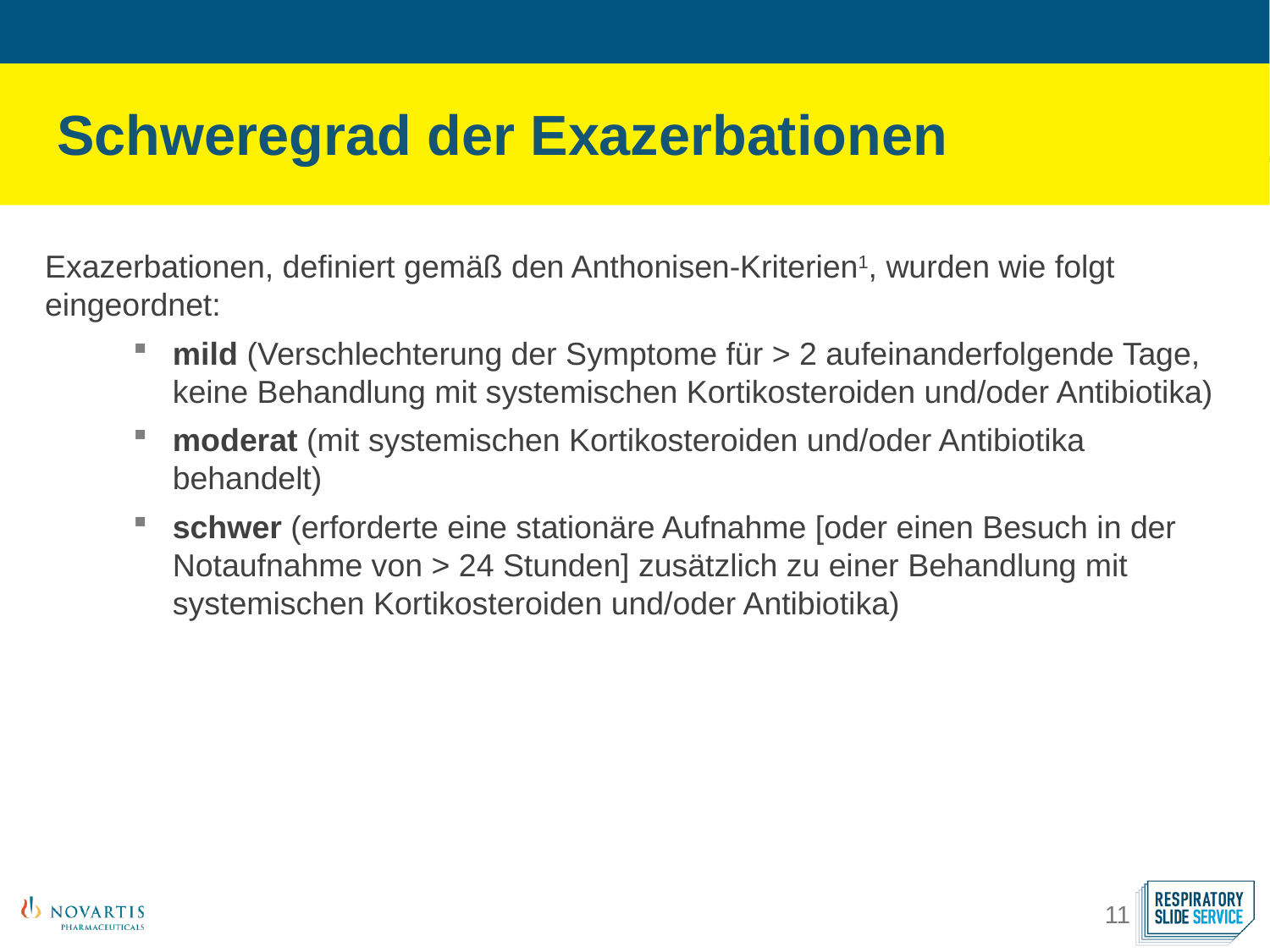

Schweregrad der Exazerbationen
Exazerbationen, definiert gemäß den Anthonisen-Kriterien1, wurden wie folgt eingeordnet:
mild (Verschlechterung der Symptome für > 2 aufeinanderfolgende Tage, keine Behandlung mit systemischen Kortikosteroiden und/oder Antibiotika)
moderat (mit systemischen Kortikosteroiden und/oder Antibiotika behandelt)
schwer (erforderte eine stationäre Aufnahme [oder einen Besuch in der Notaufnahme von > 24 Stunden] zusätzlich zu einer Behandlung mit systemischen Kortikosteroiden und/oder Antibiotika)